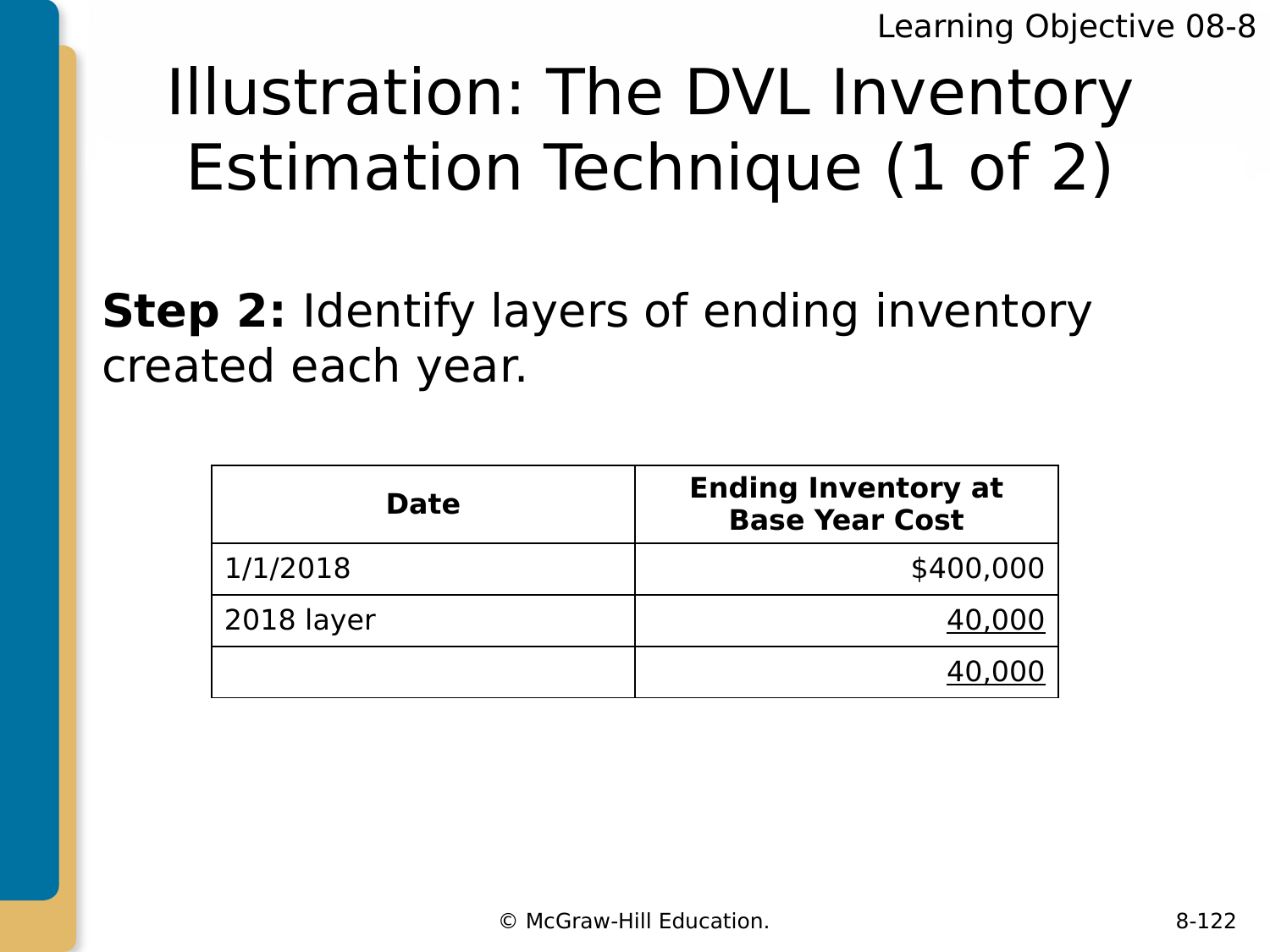

Learning Objective 08-8
# Illustration: The DVL Inventory Estimation Technique (1 of 2)
Step 2: Identify layers of ending inventory created each year.
| Date | Ending Inventory at Base Year Cost |
| --- | --- |
| 1/1/2018 | $400,000 |
| 2018 layer | 40,000 |
|  | 40,000 |